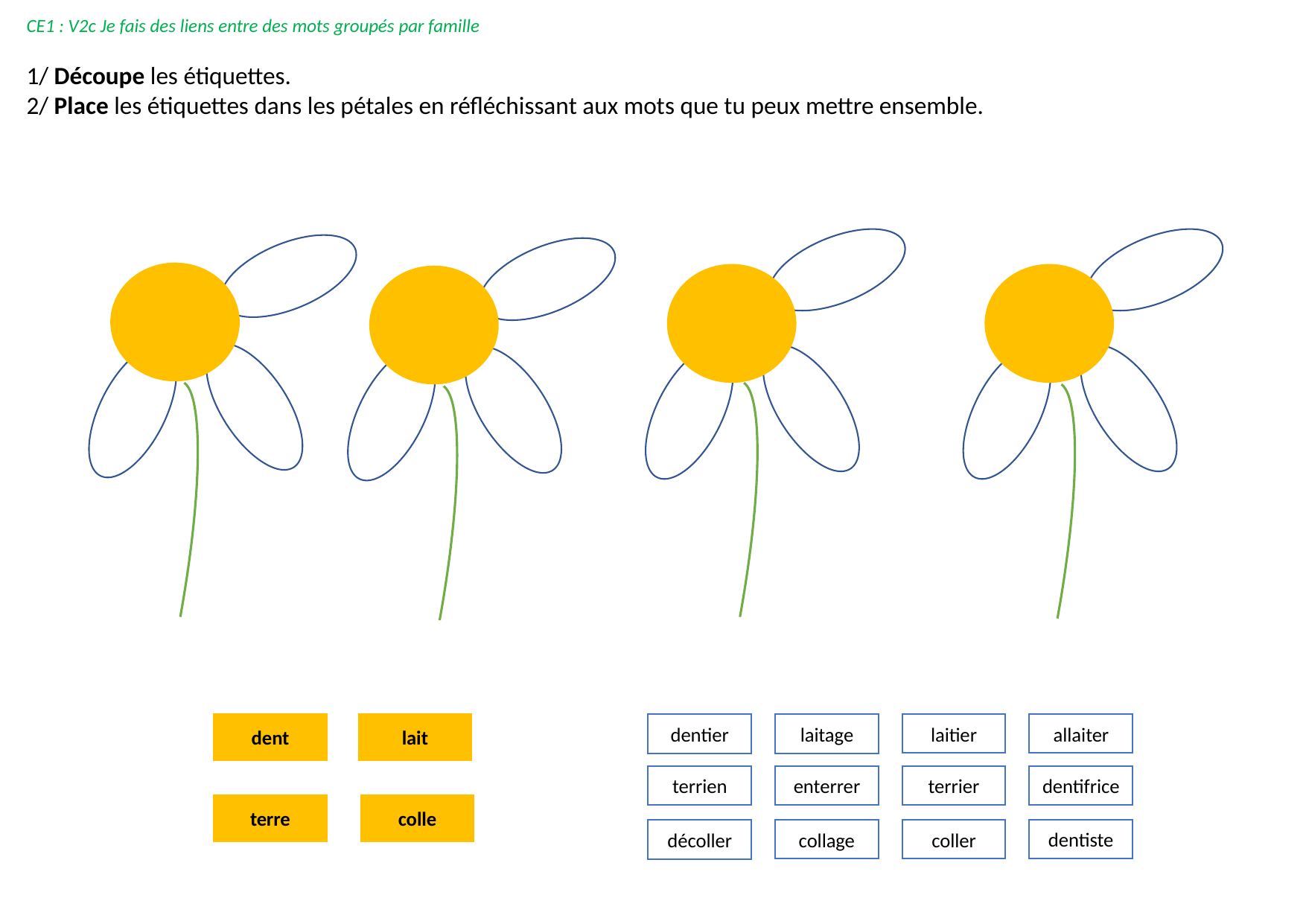

CE1 : V2c Je fais des liens entre des mots groupés par famille
1/ Découpe les étiquettes.
2/ Place les étiquettes dans les pétales en réfléchissant aux mots que tu peux mettre ensemble.

dent
lait
laitier
allaiter
dentier
laitage
terrier
dentifrice
terrien
enterrer
terre
colle
dentiste
collage
coller
décoller